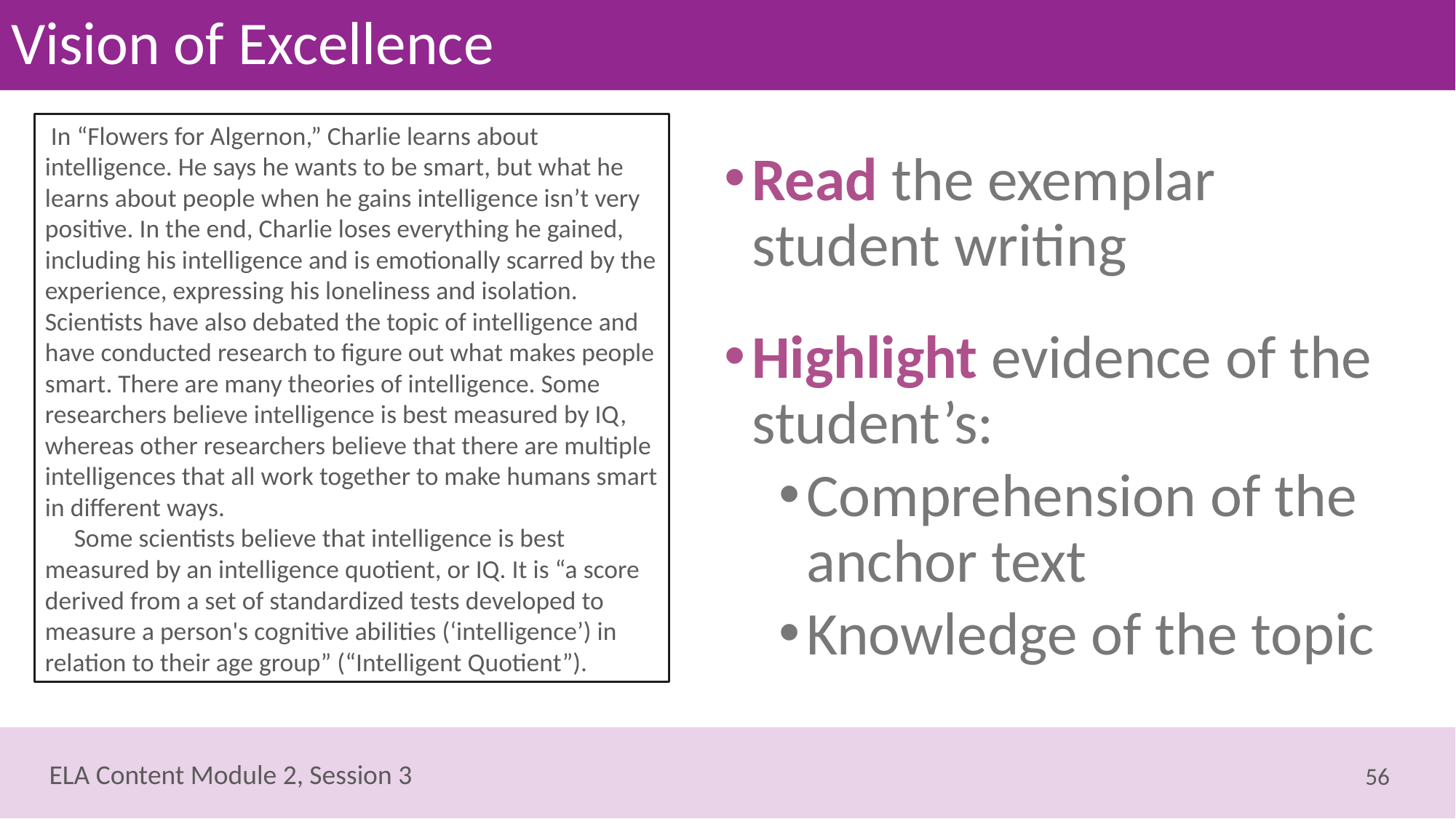

# Vision of Excellence
 In “Flowers for Algernon,” Charlie learns about intelligence. He says he wants to be smart, but what he learns about people when he gains intelligence isn’t very positive. In the end, Charlie loses everything he gained, including his intelligence and is emotionally scarred by the experience, expressing his loneliness and isolation. Scientists have also debated the topic of intelligence and have conducted research to figure out what makes people smart. There are many theories of intelligence. Some researchers believe intelligence is best measured by IQ, whereas other researchers believe that there are multiple intelligences that all work together to make humans smart in different ways.
     Some scientists believe that intelligence is best measured by an intelligence quotient, or IQ. It is “a score derived from a set of standardized tests developed to measure a person's cognitive abilities (‘intelligence’) in relation to their age group” (“Intelligent Quotient”).
Read the exemplar student writing

Highlight evidence of the student’s:
Comprehension of the anchor text
Knowledge of the topic
56